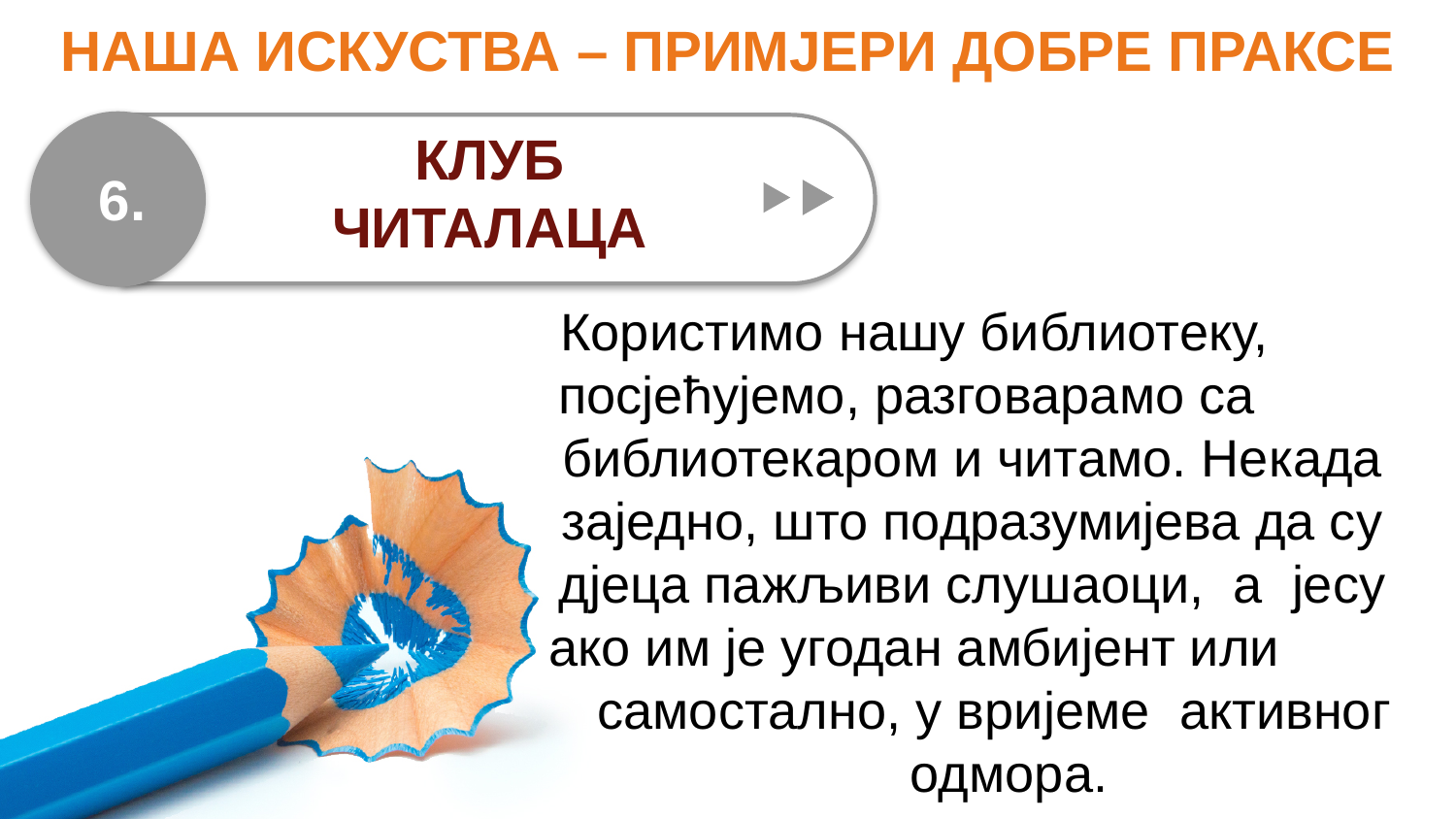

НАША ИСКУСТВА – ПРИМЈЕРИ ДОБРЕ ПРАКСЕ

КЛУБ ЧИТАЛАЦА
6.

Користимо нашу библиотеку,            посјећујемо, разговарамо са             библиотекаром и читамо. Некада    заједно, што подразумијева да су    дјеца пажљиви слушаоци,  а  јесу    ако им је угодан амбијент или               самостално, у вријеме  активног      одмора.
.